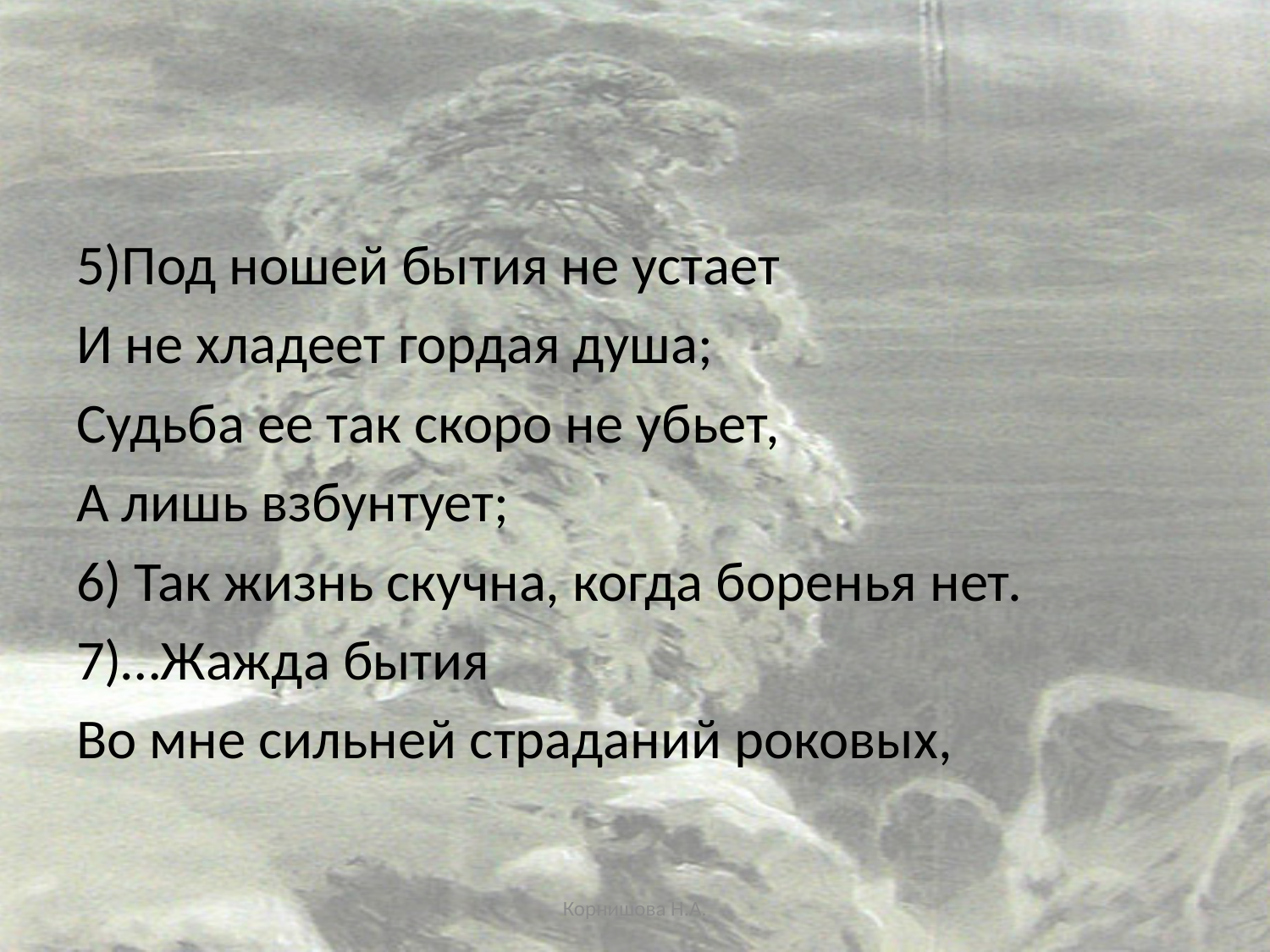

#
5)Под ношей бытия не устает
И не хладеет гордая душа;
Судьба ее так скоро не убьет,
А лишь взбунтует;
6) Так жизнь скучна, когда боренья нет.
7)…Жажда бытия
Во мне сильней страданий роковых,

Корнишова Н.А.